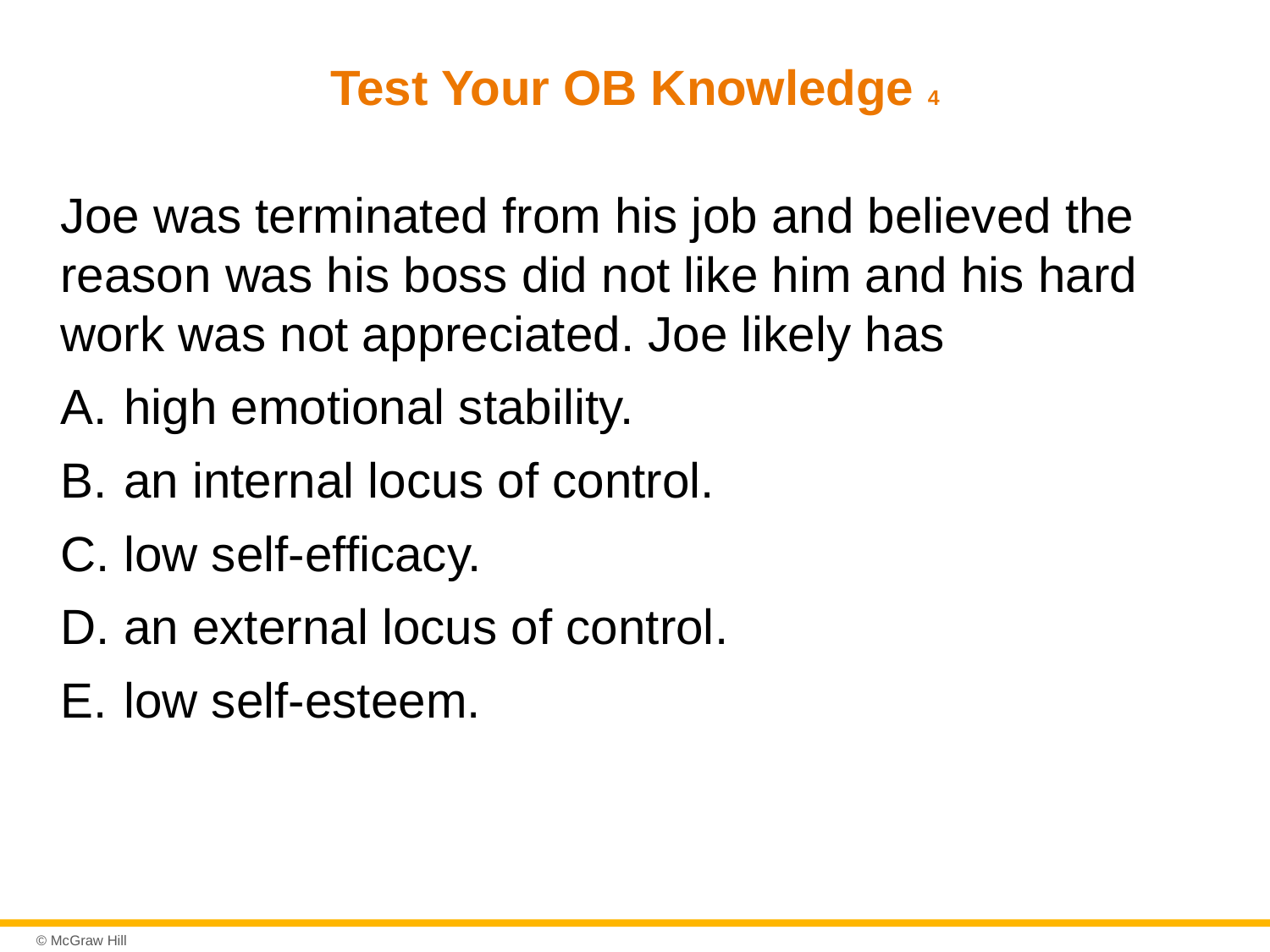

# Test Your OB Knowledge 4
Joe was terminated from his job and believed the reason was his boss did not like him and his hard work was not appreciated. Joe likely has
high emotional stability.
an internal locus of control.
low self-efficacy.
an external locus of control.
low self-esteem.